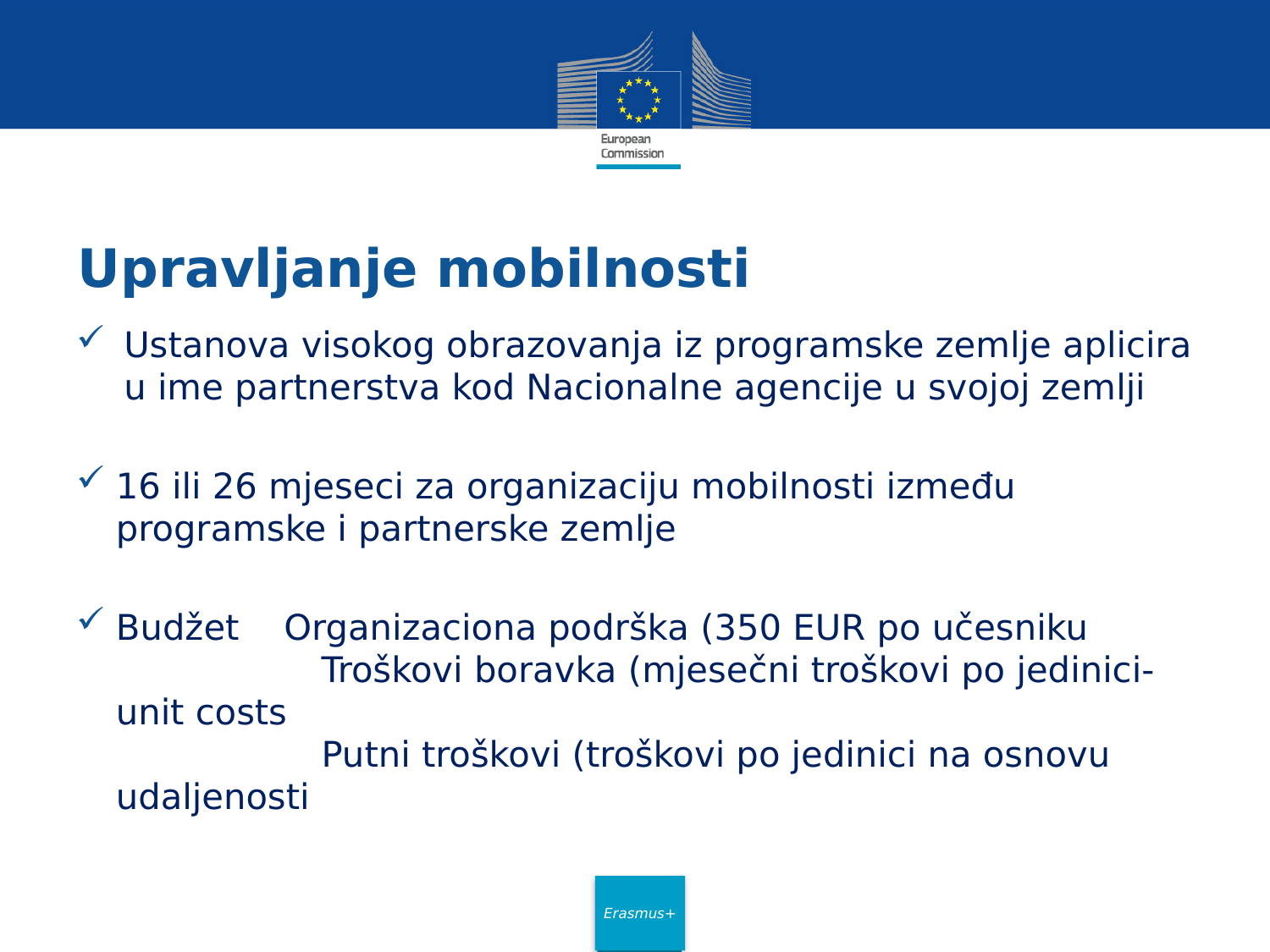

# Upravljanje mobilnosti
Ustanova visokog obrazovanja iz programske zemlje aplicira u ime partnerstva kod Nacionalne agencije u svojoj zemlji

16 ili 26 mjeseci za organizaciju mobilnosti između programske i partnerske zemlje

Budžet    Organizaciona podrška (350 EUR po učesniku
	       Troškovi boravka (mjesečni troškovi po jedinici- unit costs
	       Putni troškovi (troškovi po jedinici na osnovu udaljenosti